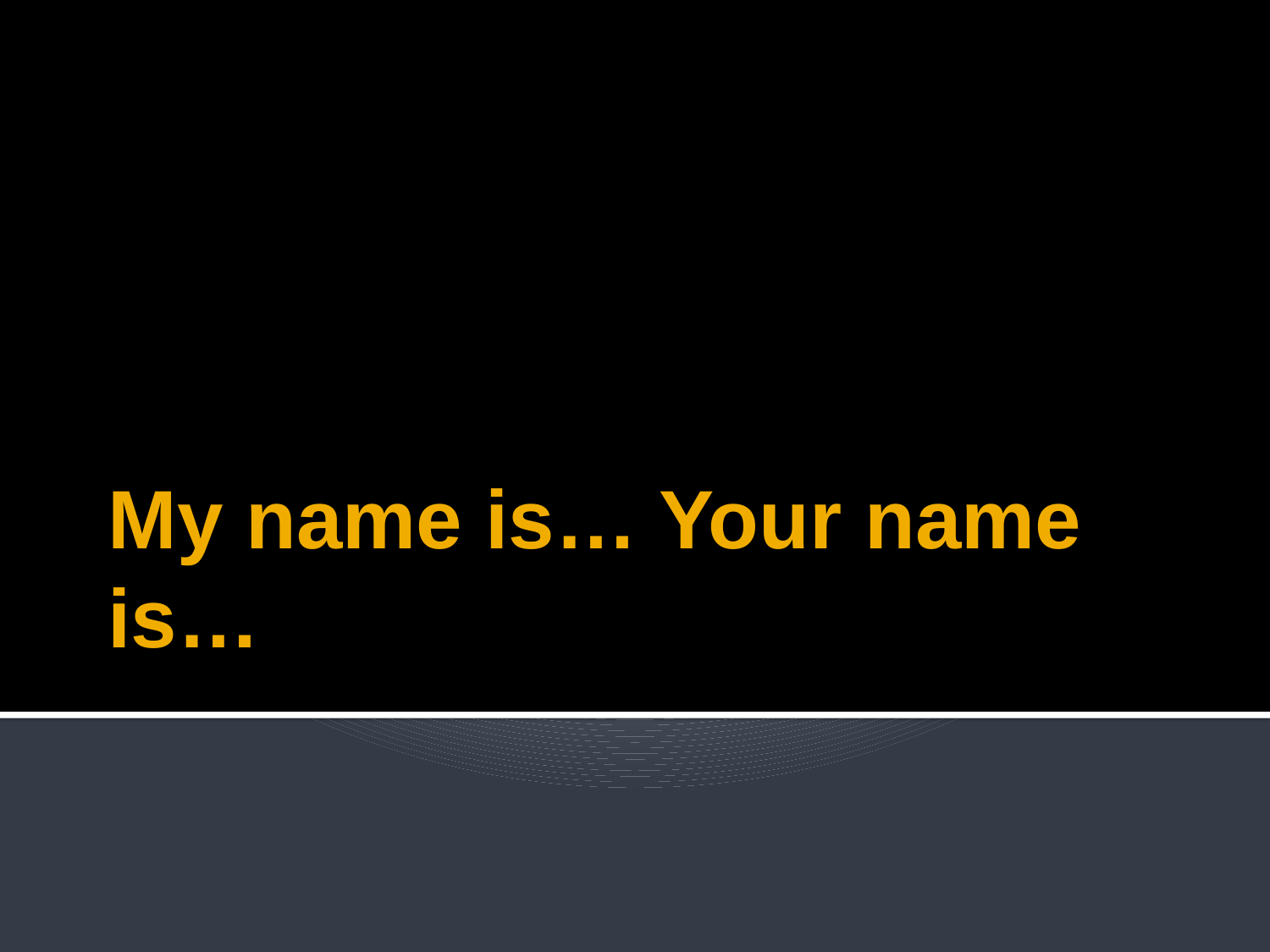

# My name is… Your name is…